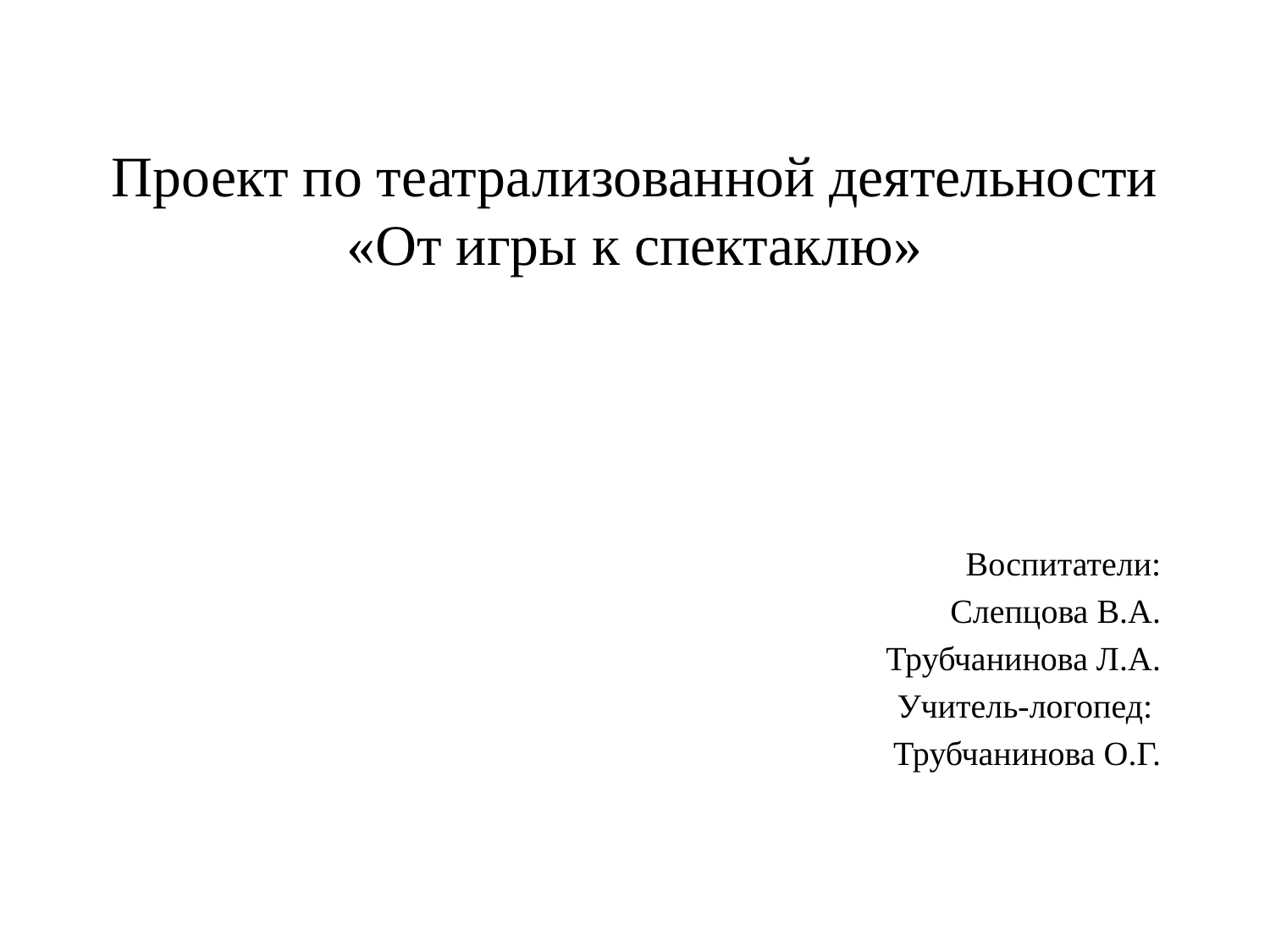

# Проект по театрализованной деятельности «От игры к спектаклю»
Воспитатели:
Слепцова В.А.
Трубчанинова Л.А.
Учитель-логопед:
Трубчанинова О.Г.